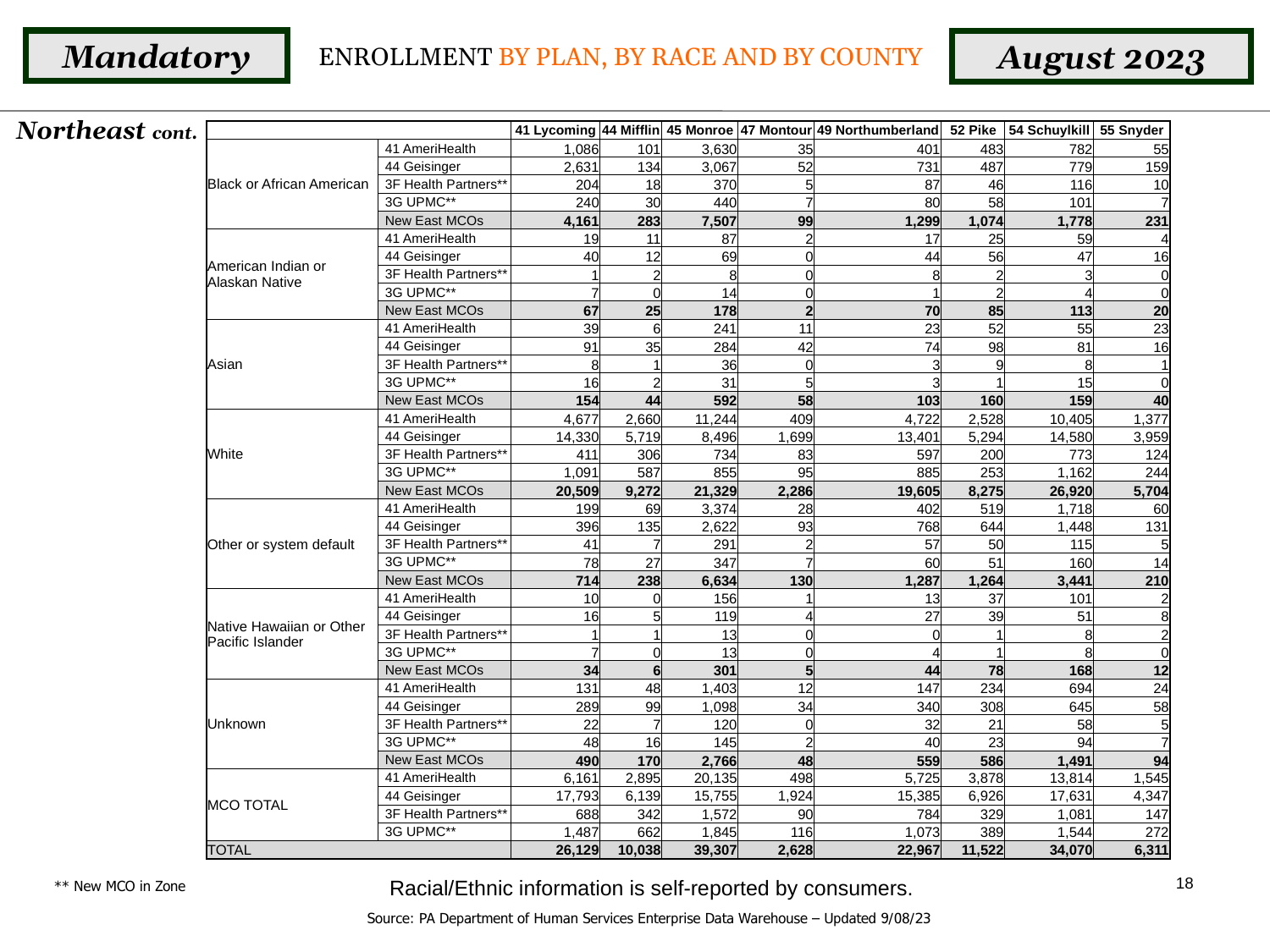

Mandatory
August 2023
ENROLLMENT BY PLAN, BY RACE AND BY COUNTY
Northeast cont.

|  |  | 41 Lycoming | 44 Mifflin | 45 Monroe | 47 Montour | 49 Northumberland | 52 Pike | 54 Schuylkill | 55 Snyder |
| --- | --- | --- | --- | --- | --- | --- | --- | --- | --- |
| Black or African American | 41 AmeriHealth | 1,086 | 101 | 3,630 | 35 | 401 | 483 | 782 | 55 |
|  | 44 Geisinger | 2,631 | 134 | 3,067 | 52 | 731 | 487 | 779 | 159 |
|  | 3F Health Partners\*\* | 204 | 18 | 370 | 5 | 87 | 46 | 116 | 10 |
|  | 3G UPMC\*\* | 240 | 30 | 440 | 7 | 80 | 58 | 101 | 7 |
|  | New East MCOs | 4,161 | 283 | 7,507 | 99 | 1,299 | 1,074 | 1,778 | 231 |
| American Indian or Alaskan Native | 41 AmeriHealth | 19 | 11 | 87 | 2 | 17 | 25 | 59 | 4 |
|  | 44 Geisinger | 40 | 12 | 69 | 0 | 44 | 56 | 47 | 16 |
|  | 3F Health Partners\*\* | 1 | 2 | 8 | 0 | 8 | 2 | 3 | 0 |
|  | 3G UPMC\*\* | 7 | 0 | 14 | 0 | 1 | 2 | 4 | 0 |
|  | New East MCOs | 67 | 25 | 178 | 2 | 70 | 85 | 113 | 20 |
| Asian | 41 AmeriHealth | 39 | 6 | 241 | 11 | 23 | 52 | 55 | 23 |
|  | 44 Geisinger | 91 | 35 | 284 | 42 | 74 | 98 | 81 | 16 |
|  | 3F Health Partners\*\* | 8 | 1 | 36 | 0 | 3 | 9 | 8 | 1 |
|  | 3G UPMC\*\* | 16 | 2 | 31 | 5 | 3 | 1 | 15 | 0 |
|  | New East MCOs | 154 | 44 | 592 | 58 | 103 | 160 | 159 | 40 |
| White | 41 AmeriHealth | 4,677 | 2,660 | 11,244 | 409 | 4,722 | 2,528 | 10,405 | 1,377 |
|  | 44 Geisinger | 14,330 | 5,719 | 8,496 | 1,699 | 13,401 | 5,294 | 14,580 | 3,959 |
|  | 3F Health Partners\*\* | 411 | 306 | 734 | 83 | 597 | 200 | 773 | 124 |
|  | 3G UPMC\*\* | 1,091 | 587 | 855 | 95 | 885 | 253 | 1,162 | 244 |
|  | New East MCOs | 20,509 | 9,272 | 21,329 | 2,286 | 19,605 | 8,275 | 26,920 | 5,704 |
| Other or system default | 41 AmeriHealth | 199 | 69 | 3,374 | 28 | 402 | 519 | 1,718 | 60 |
|  | 44 Geisinger | 396 | 135 | 2,622 | 93 | 768 | 644 | 1,448 | 131 |
|  | 3F Health Partners\*\* | 41 | 7 | 291 | 2 | 57 | 50 | 115 | 5 |
|  | 3G UPMC\*\* | 78 | 27 | 347 | 7 | 60 | 51 | 160 | 14 |
|  | New East MCOs | 714 | 238 | 6,634 | 130 | 1,287 | 1,264 | 3,441 | 210 |
| Native Hawaiian or Other Pacific Islander | 41 AmeriHealth | 10 | 0 | 156 | 1 | 13 | 37 | 101 | 2 |
|  | 44 Geisinger | 16 | 5 | 119 | 4 | 27 | 39 | 51 | 8 |
|  | 3F Health Partners\*\* | 1 | 1 | 13 | 0 | 0 | 1 | 8 | 2 |
|  | 3G UPMC\*\* | 7 | 0 | 13 | 0 | 4 | 1 | 8 | 0 |
|  | New East MCOs | 34 | 6 | 301 | 5 | 44 | 78 | 168 | 12 |
| Unknown | 41 AmeriHealth | 131 | 48 | 1,403 | 12 | 147 | 234 | 694 | 24 |
|  | 44 Geisinger | 289 | 99 | 1,098 | 34 | 340 | 308 | 645 | 58 |
|  | 3F Health Partners\*\* | 22 | 7 | 120 | 0 | 32 | 21 | 58 | 5 |
|  | 3G UPMC\*\* | 48 | 16 | 145 | 2 | 40 | 23 | 94 | 7 |
|  | New East MCOs | 490 | 170 | 2,766 | 48 | 559 | 586 | 1,491 | 94 |
| MCO TOTAL | 41 AmeriHealth | 6,161 | 2,895 | 20,135 | 498 | 5,725 | 3,878 | 13,814 | 1,545 |
|  | 44 Geisinger | 17,793 | 6,139 | 15,755 | 1,924 | 15,385 | 6,926 | 17,631 | 4,347 |
|  | 3F Health Partners\*\* | 688 | 342 | 1,572 | 90 | 784 | 329 | 1,081 | 147 |
|  | 3G UPMC\*\* | 1,487 | 662 | 1,845 | 116 | 1,073 | 389 | 1,544 | 272 |
| TOTAL |  | 26,129 | 10,038 | 39,307 | 2,628 | 22,967 | 11,522 | 34,070 | 6,311 |
18
Racial/Ethnic information is self-reported by consumers.
** New MCO in Zone
Source: PA Department of Human Services Enterprise Data Warehouse – Updated 9/08/23